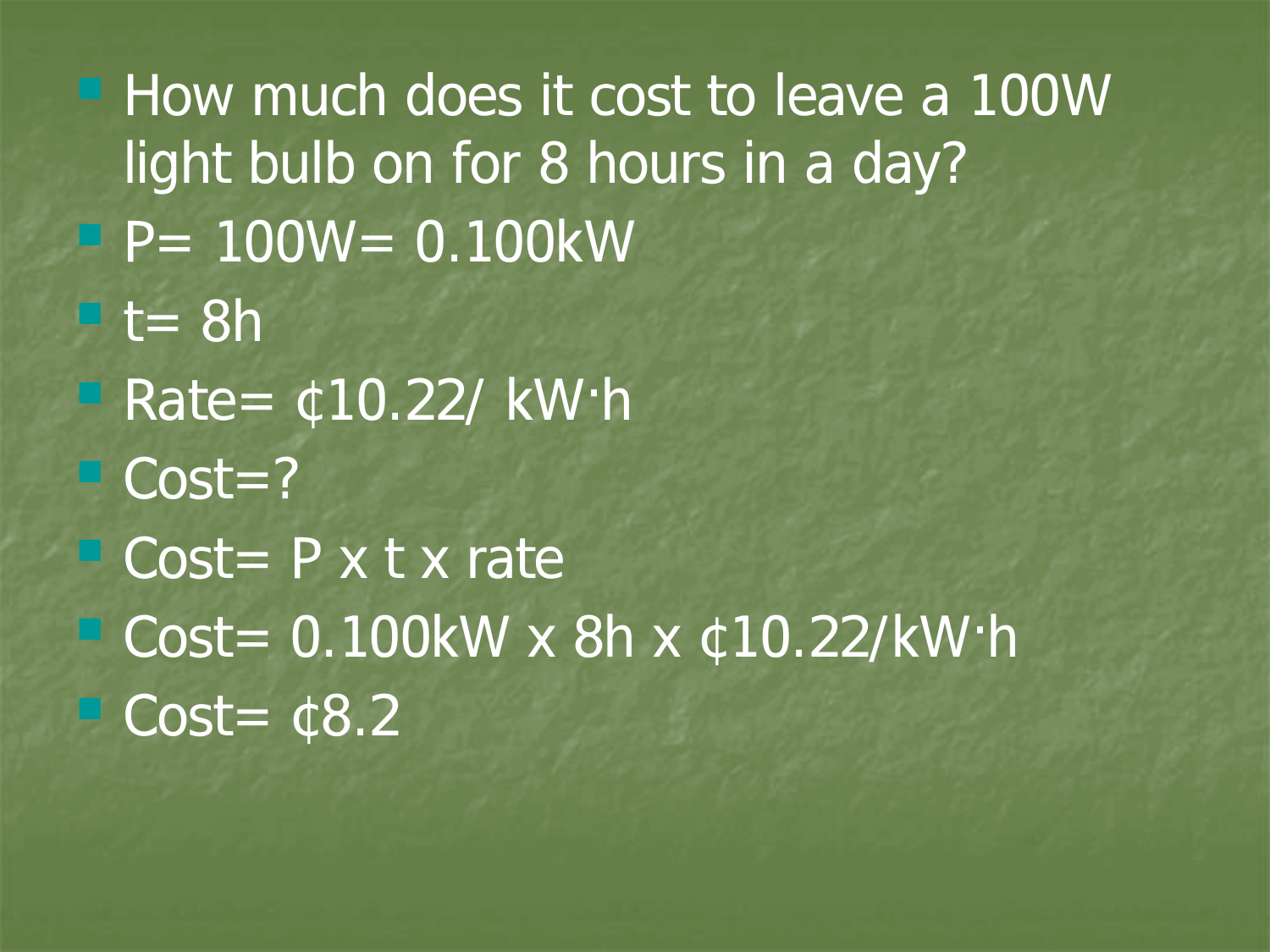

#
How much does it cost to leave a 100W light bulb on for 8 hours in a day?
P= 100W= 0.100kW
t= 8h
Rate= ¢10.22/ kW·h
Cost=?
Cost= P x t x rate
Cost= 0.100kW x 8h x ¢10.22/kW·h
Cost= ¢8.2